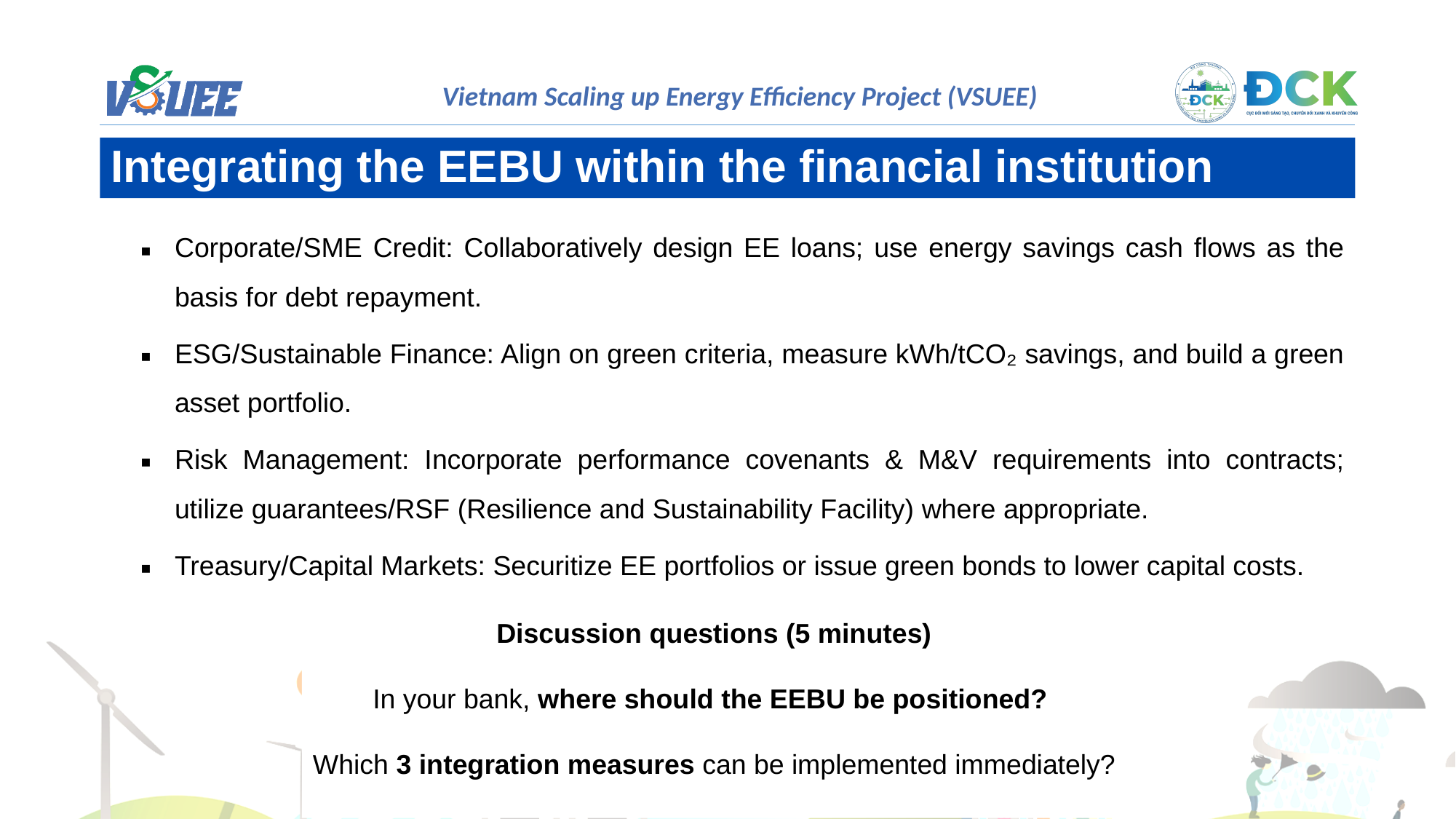

Integrating the EEBU within the financial institution
Corporate/SME Credit: Collaboratively design EE loans; use energy savings cash flows as the basis for debt repayment.
ESG/Sustainable Finance: Align on green criteria, measure kWh/tCO₂ savings, and build a green asset portfolio.
Risk Management: Incorporate performance covenants & M&V requirements into contracts; utilize guarantees/RSF (Resilience and Sustainability Facility) where appropriate.
Treasury/Capital Markets: Securitize EE portfolios or issue green bonds to lower capital costs.
Discussion questions (5 minutes)

In your bank, where should the EEBU be positioned?

Which 3 integration measures can be implemented immediately?